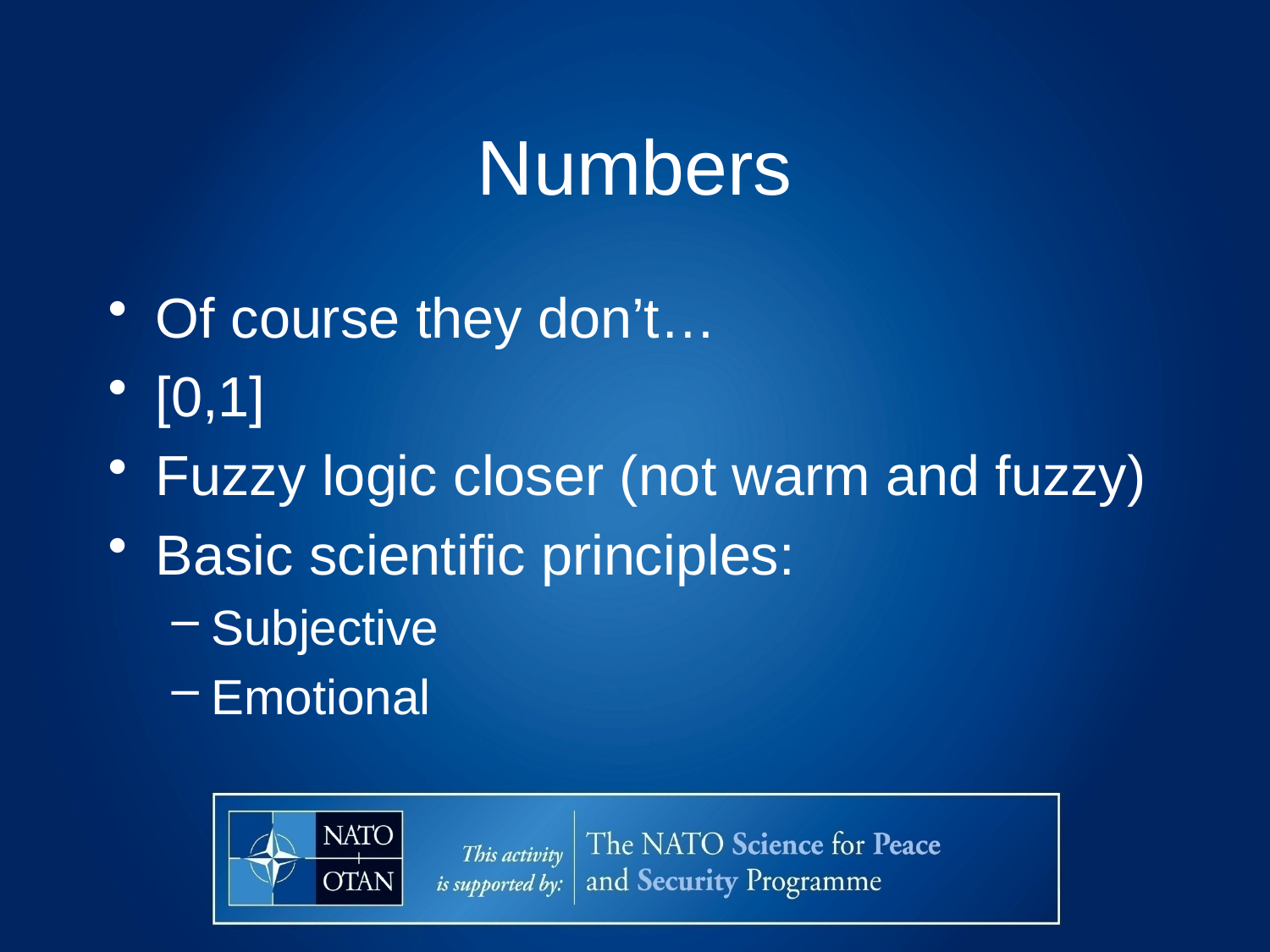

# Numbers
Of course they don’t…
[0,1]
Fuzzy logic closer (not warm and fuzzy)
Basic scientific principles:
Subjective
Emotional